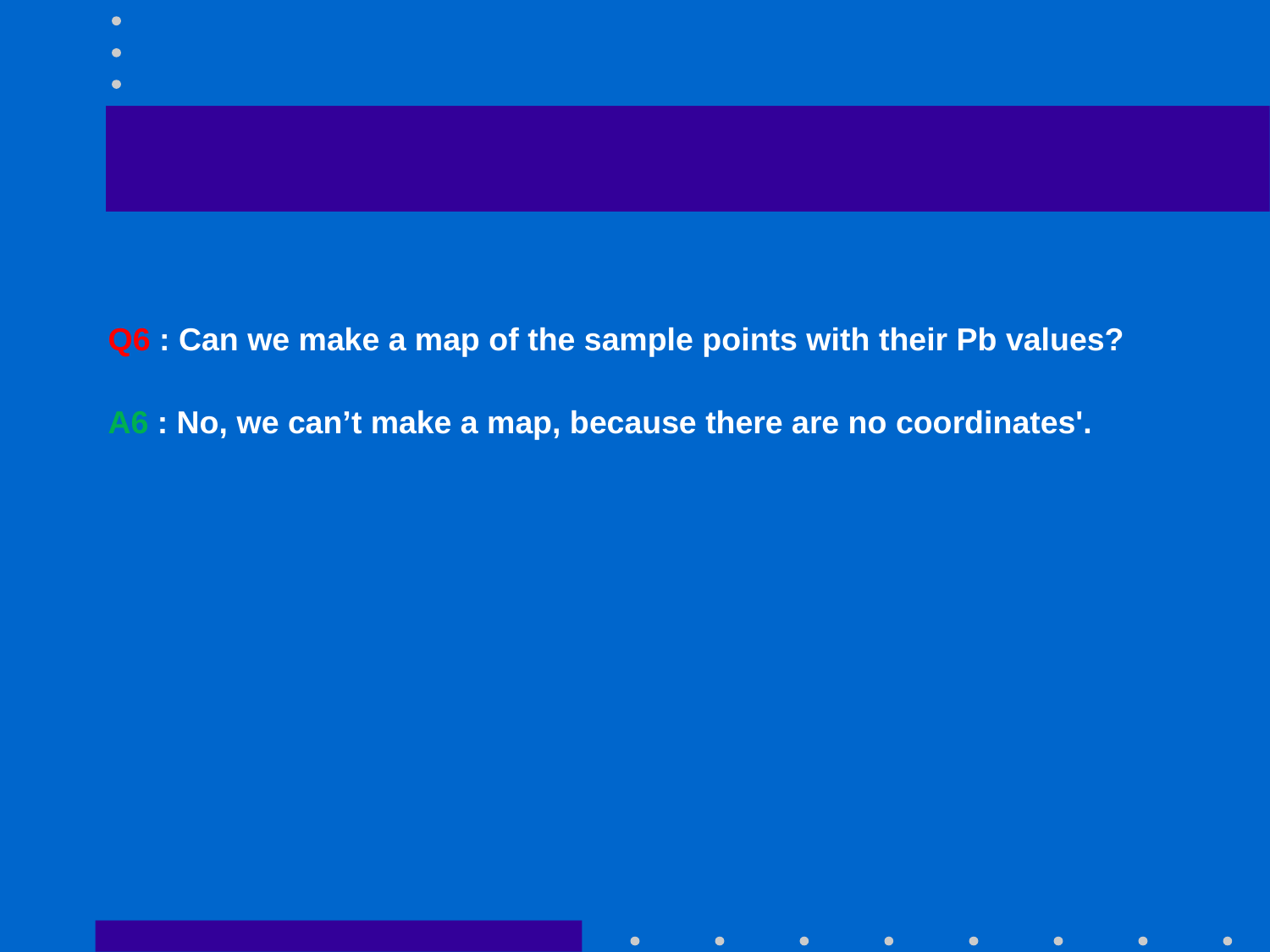

#
Q6 : Can we make a map of the sample points with their Pb values?
A6 : No, we can’t make a map, because there are no coordinates'.